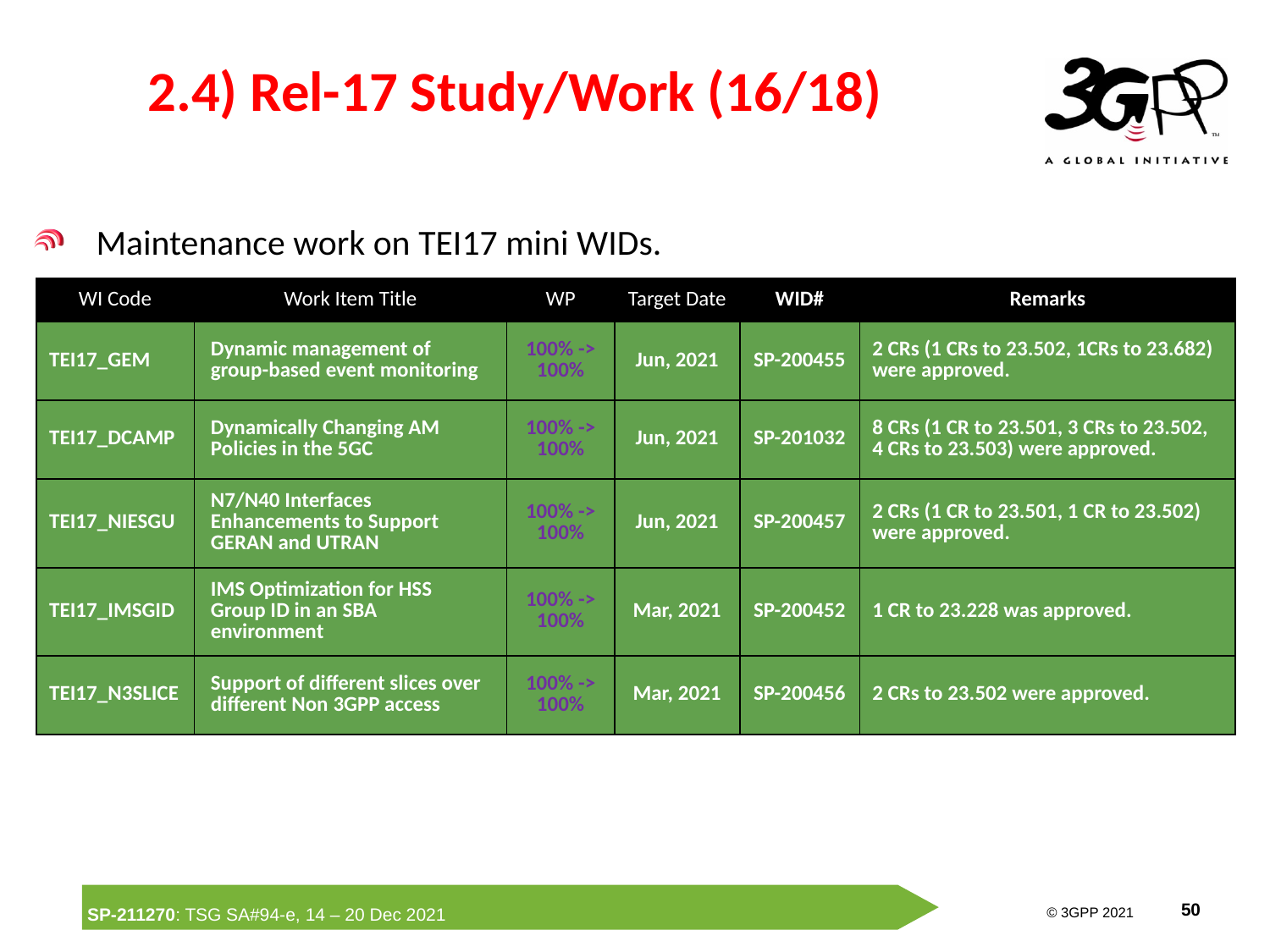

# 2.4) Rel-17 Study/Work (16/18)
Maintenance work on TEI17 mini WIDs.
| WI Code | Work Item Title | WP | Target Date | WID# | Remarks |
| --- | --- | --- | --- | --- | --- |
| TEI17\_GEM | Dynamic management of group-based event monitoring | 100% -> 100% | Jun, 2021 | SP-200455 | 2 CRs (1 CRs to 23.502, 1CRs to 23.682) were approved. |
| TEI17\_DCAMP | Dynamically Changing AM Policies in the 5GC | 100% -> 100% | Jun, 2021 | SP-201032 | 8 CRs (1 CR to 23.501, 3 CRs to 23.502, 4 CRs to 23.503) were approved. |
| TEI17\_NIESGU | N7/N40 Interfaces Enhancements to Support GERAN and UTRAN | 100% -> 100% | Jun, 2021 | SP-200457 | 2 CRs (1 CR to 23.501, 1 CR to 23.502) were approved. |
| TEI17\_IMSGID | IMS Optimization for HSS Group ID in an SBA environment | 100% -> 100% | Mar, 2021 | SP-200452 | 1 CR to 23.228 was approved. |
| TEI17\_N3SLICE | Support of different slices over different Non 3GPP access | 100% -> 100% | Mar, 2021 | SP-200456 | 2 CRs to 23.502 were approved. |